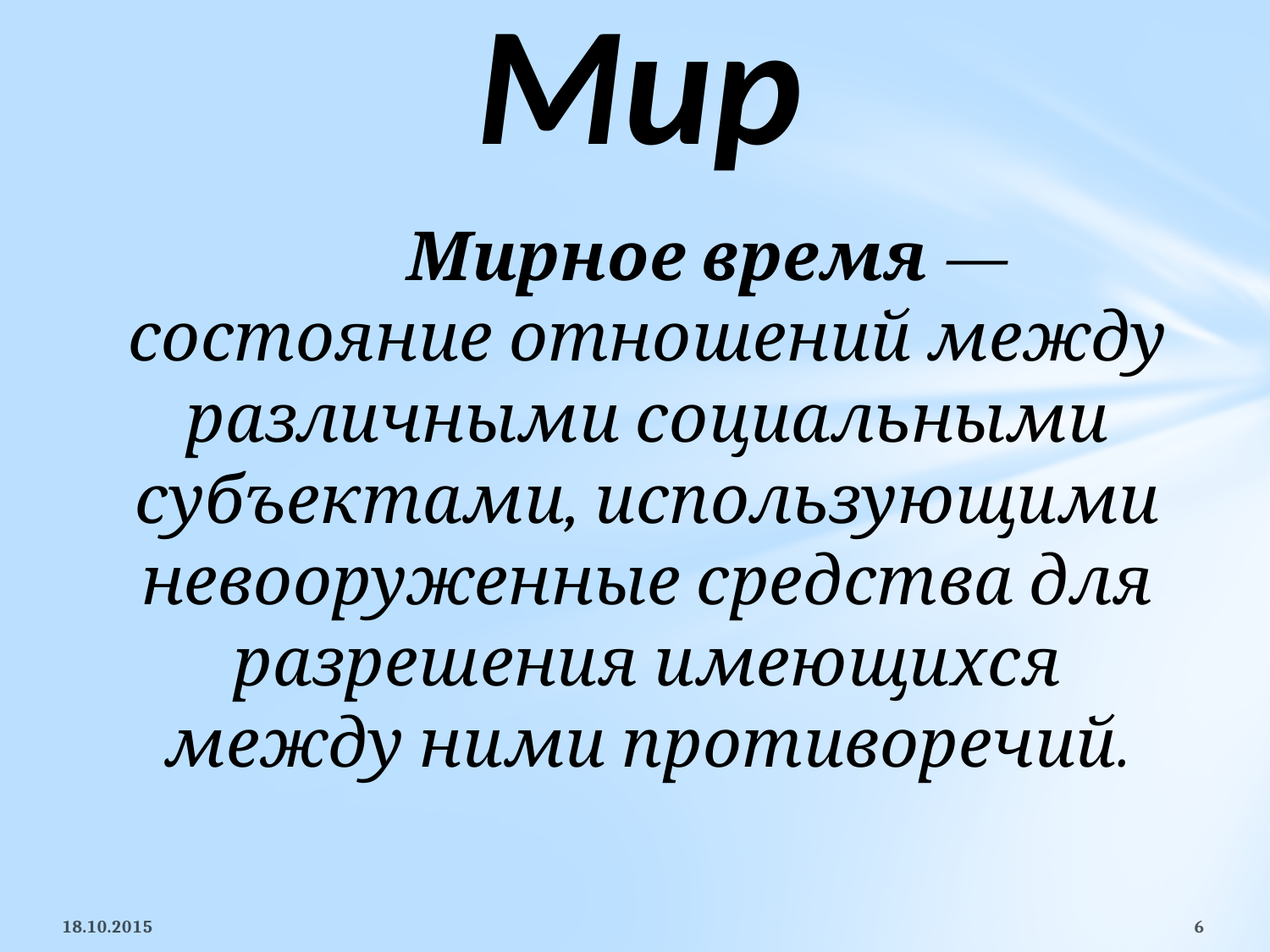

# Мир
	Мирное время — состояние отношений между различными социальными субъектами, использующими невооруженные средства для разрешения имеющихся между ними противоречий.
18.10.2015
6